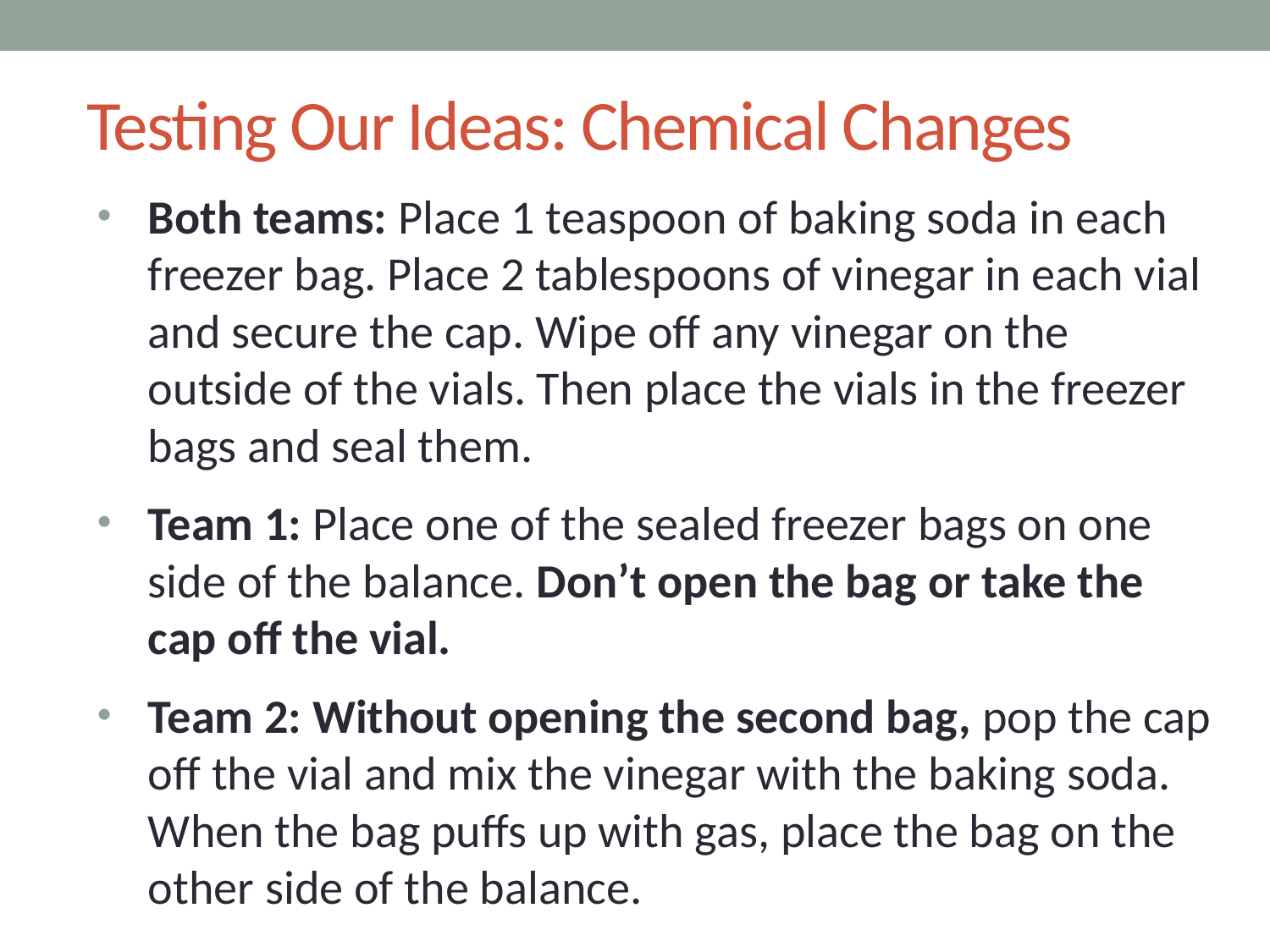

# Testing Our Ideas: Chemical Changes
Both teams: Place 1 teaspoon of baking soda in each freezer bag. Place 2 tablespoons of vinegar in each vial and secure the cap. Wipe off any vinegar on the outside of the vials. Then place the vials in the freezer bags and seal them.
Team 1: Place one of the sealed freezer bags on one side of the balance. Don’t open the bag or take the cap off the vial.
Team 2: Without opening the second bag, pop the cap off the vial and mix the vinegar with the baking soda. When the bag puffs up with gas, place the bag on the other side of the balance.